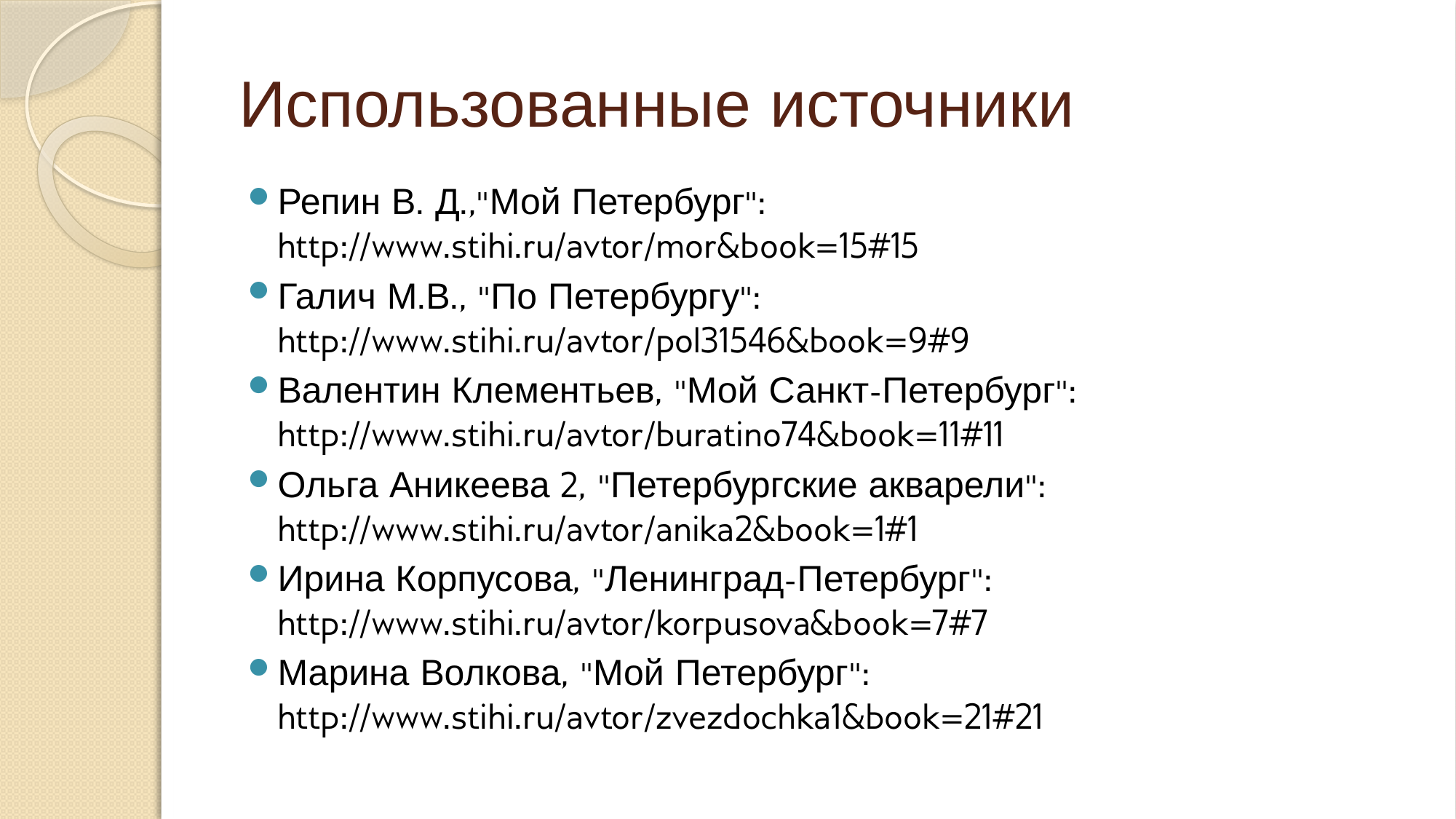

# Использованные источники
Репин В. Д.,"Мой Петербург": http://www.stihi.ru/avtor/mor&book=15#15
Галич М.В., "По Петербургу": http://www.stihi.ru/avtor/pol31546&book=9#9
Валентин Клементьев, "Мой Санкт-Петербург": http://www.stihi.ru/avtor/buratino74&book=11#11
Ольга Аникеева 2, "Петербургские акварели": http://www.stihi.ru/avtor/anika2&book=1#1
Ирина Корпусова, "Ленинград-Петербург": http://www.stihi.ru/avtor/korpusova&book=7#7
Марина Волкова, "Мой Петербург": http://www.stihi.ru/avtor/zvezdochka1&book=21#21